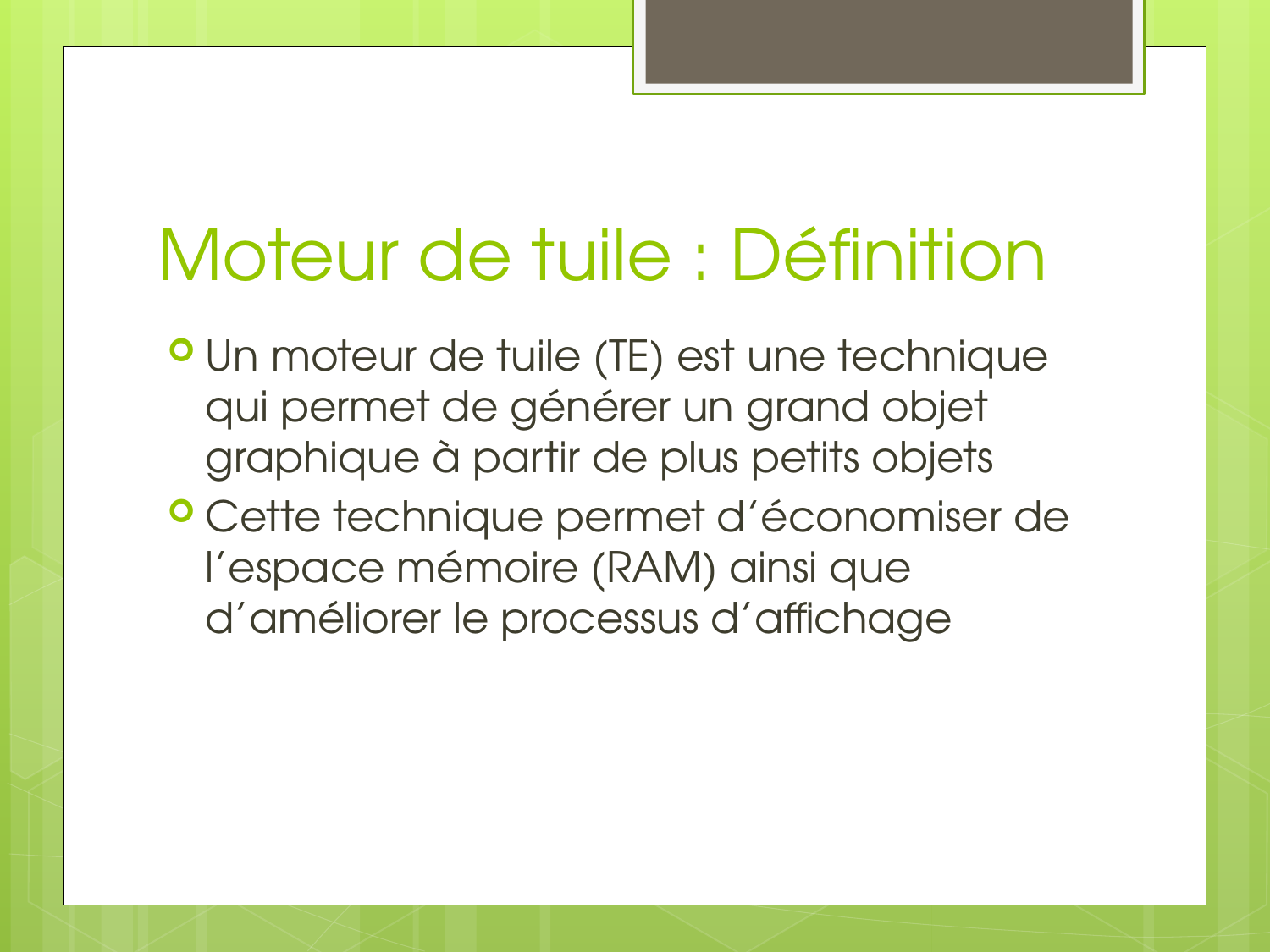

# Moteur de tuile : Définition
Un moteur de tuile (TE) est une technique qui permet de générer un grand objet graphique à partir de plus petits objets
Cette technique permet d’économiser de l’espace mémoire (RAM) ainsi que d’améliorer le processus d’affichage